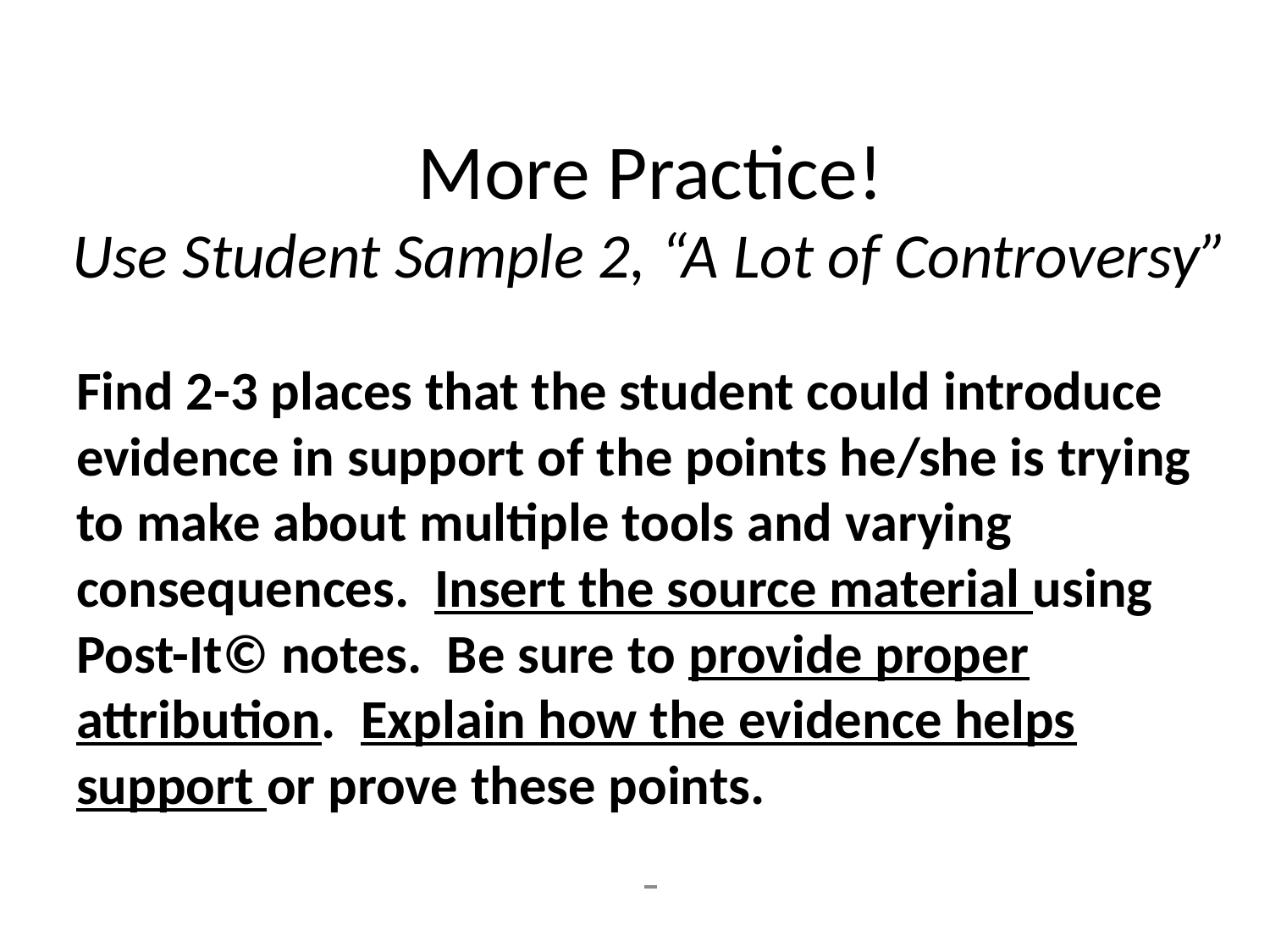

# More Practice! Use Student Sample 2, “A Lot of Controversy”
Find 2-3 places that the student could introduce evidence in support of the points he/she is trying to make about multiple tools and varying consequences.  Insert the source material using Post-It© notes.  Be sure to provide proper attribution.  Explain how the evidence helps support or prove these points.